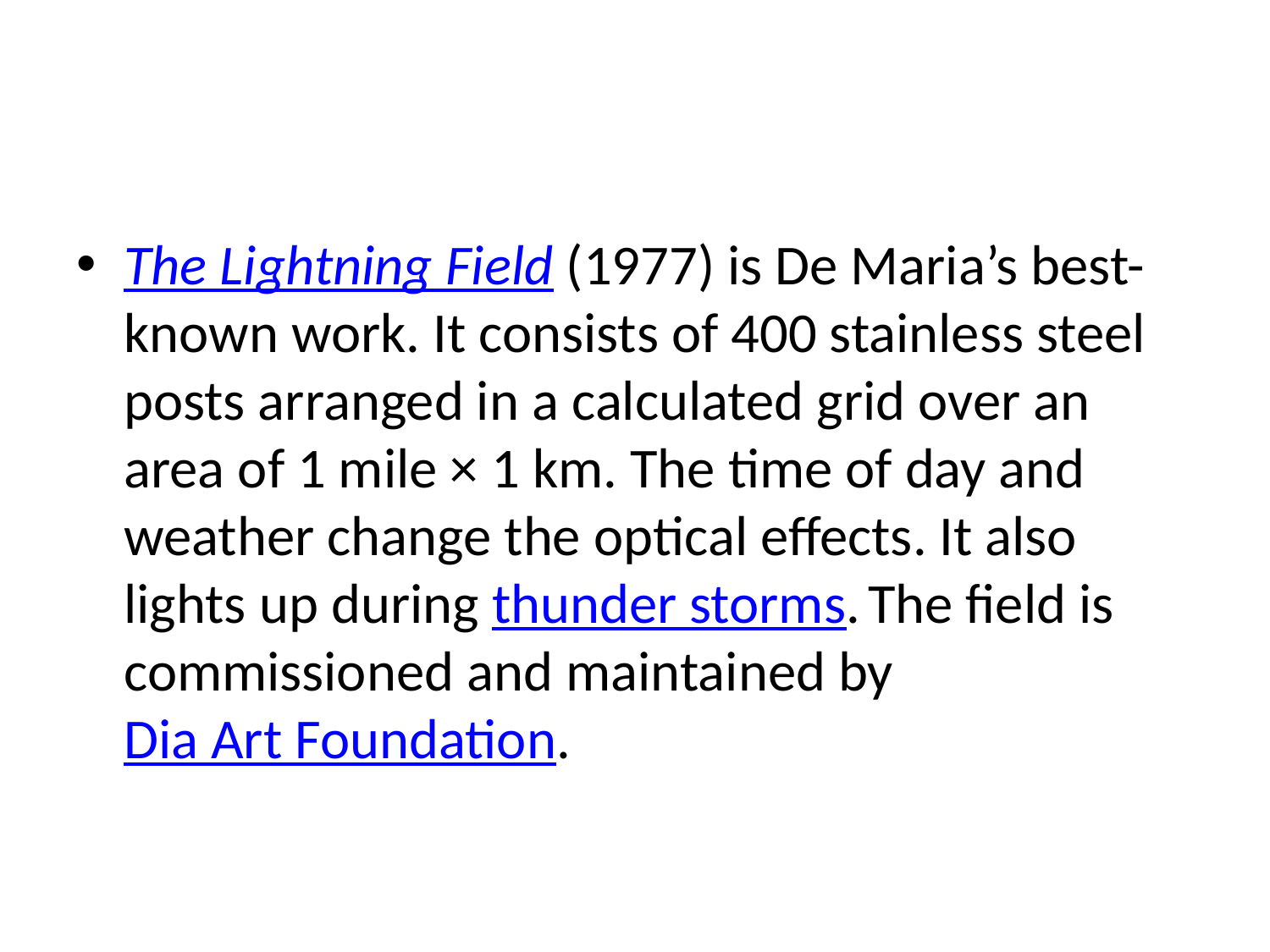

#
The Lightning Field (1977) is De Maria’s best-known work. It consists of 400 stainless steel posts arranged in a calculated grid over an area of 1 mile × 1 km. The time of day and weather change the optical effects. It also lights up during thunder storms. The field is commissioned and maintained by Dia Art Foundation.